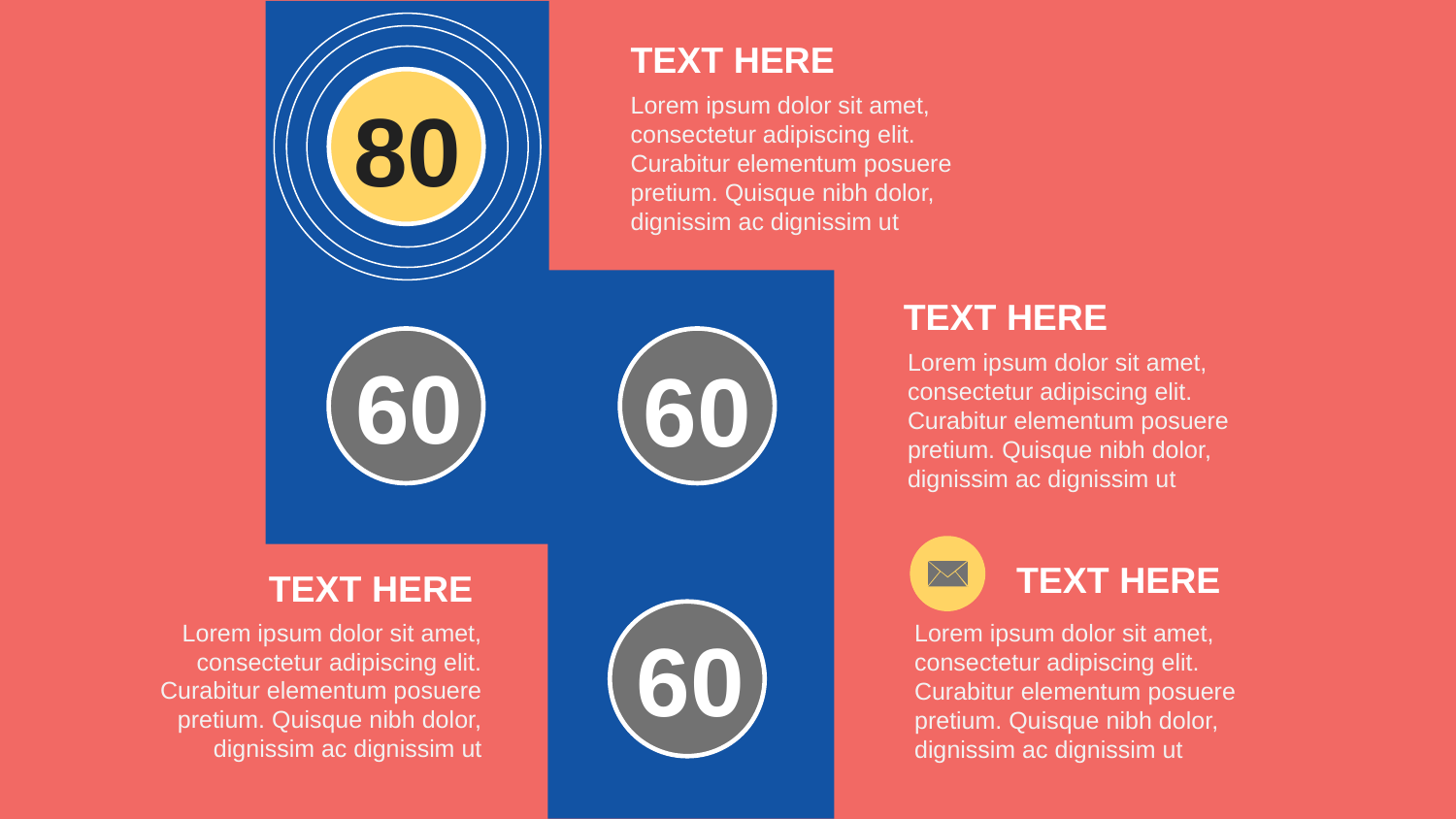

TEXT HERE

80
Lorem ipsum dolor sit amet, consectetur adipiscing elit. Curabitur elementum posuere pretium. Quisque nibh dolor, dignissim ac dignissim ut

TEXT HERE

60
Lorem ipsum dolor sit amet, consectetur adipiscing elit. Curabitur elementum posuere pretium. Quisque nibh dolor, dignissim ac dignissim ut
60

TEXT HERE
TEXT HERE

Lorem ipsum dolor sit amet, consectetur adipiscing elit. Curabitur elementum posuere pretium. Quisque nibh dolor, dignissim ac dignissim ut
Lorem ipsum dolor sit amet, consectetur adipiscing elit. Curabitur elementum posuere pretium. Quisque nibh dolor, dignissim ac dignissim ut
60